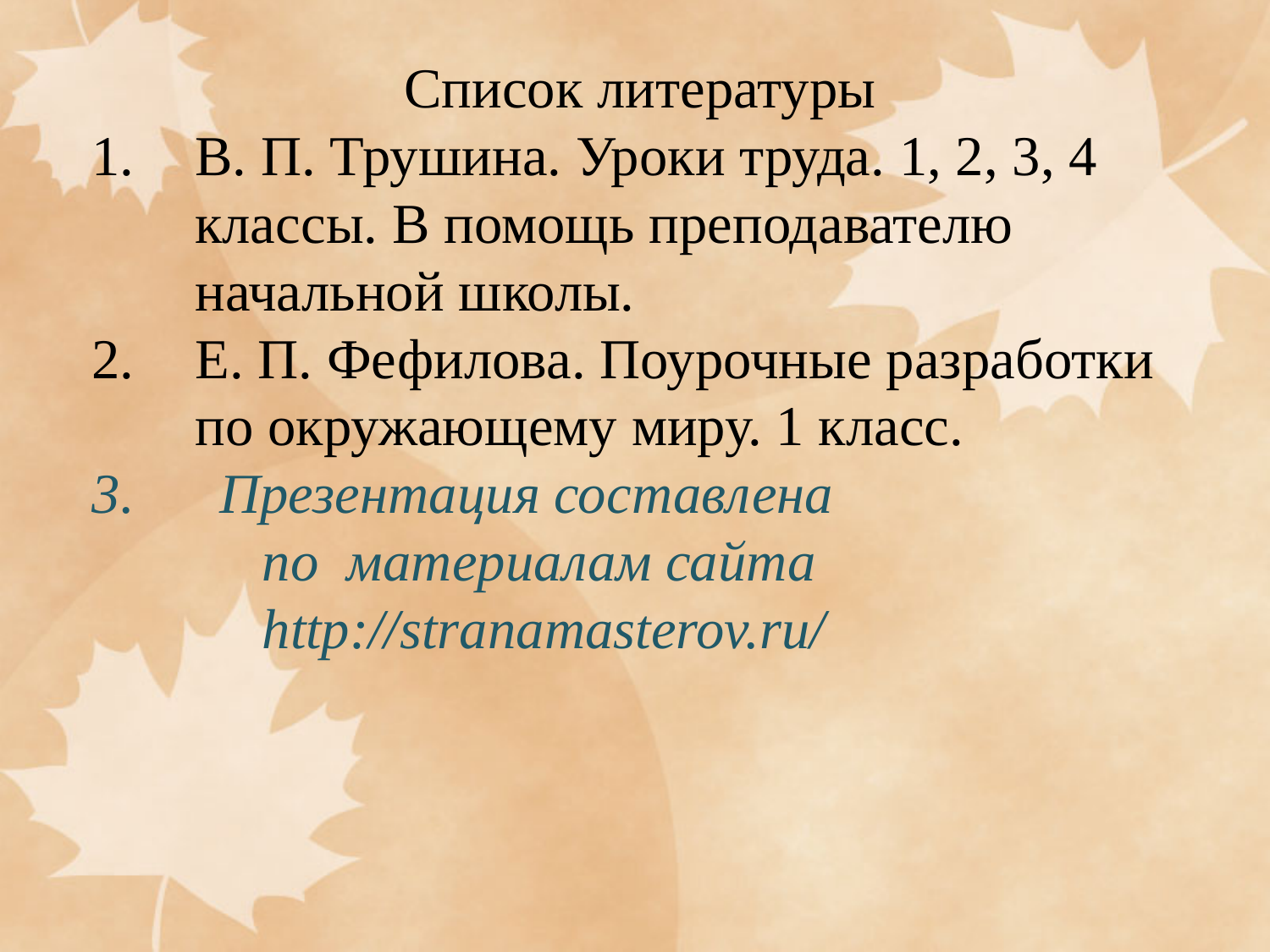

Список литературы
В. П. Трушина. Уроки труда. 1, 2, 3, 4 классы. В помощь преподавателю начальной школы.
Е. П. Фефилова. Поурочные разработки по окружающему миру. 1 класс.
3.      Презентация составлена
            по  материалам сайта
            http://stranamasterov.ru/